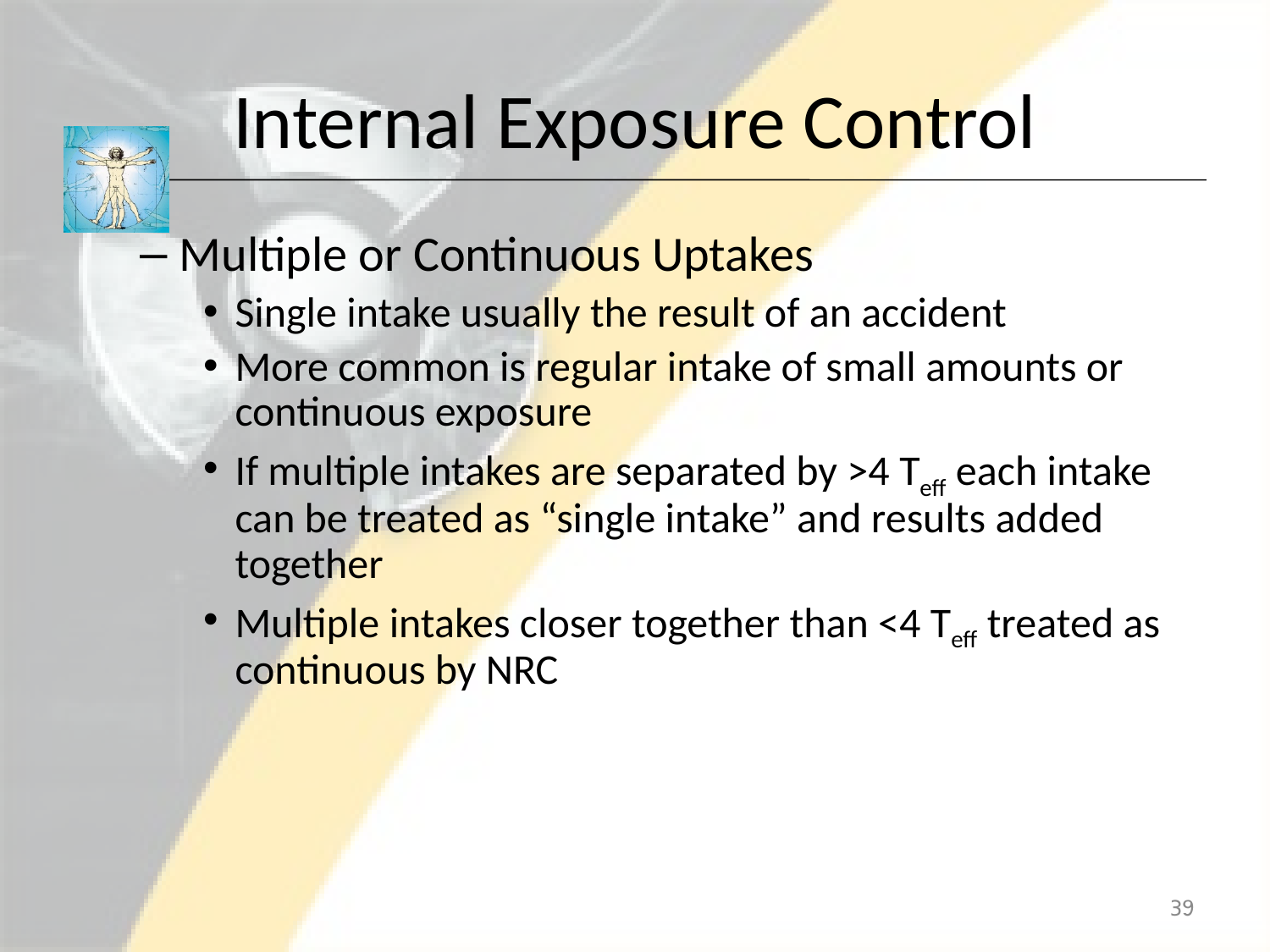

# Internal Exposure Control
Multiple or Continuous Uptakes
Single intake usually the result of an accident
More common is regular intake of small amounts or continuous exposure
If multiple intakes are separated by >4 Τeff each intake can be treated as “single intake” and results added together
Multiple intakes closer together than <4 Τeff treated as continuous by NRC

39